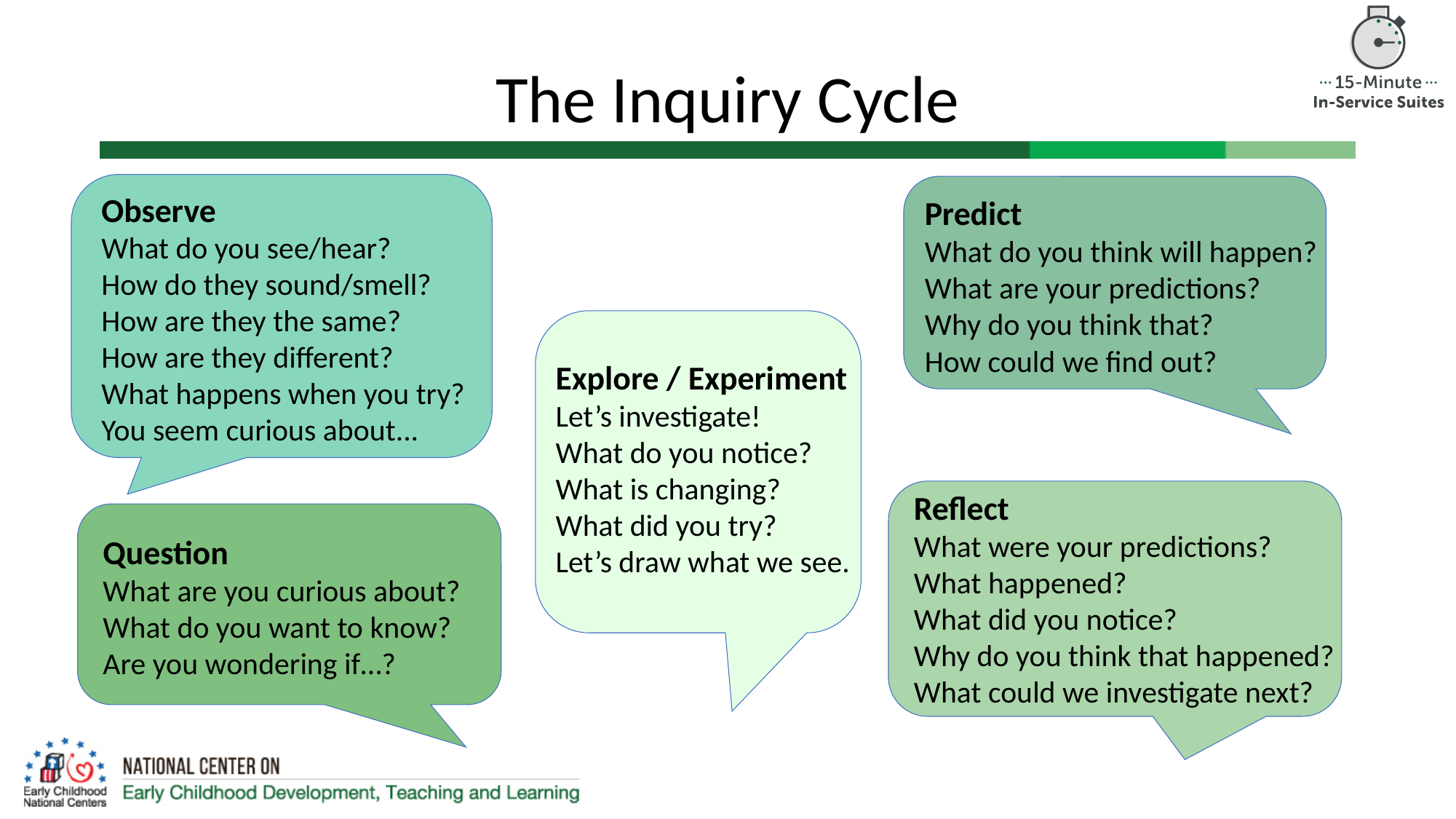

# The Inquiry Cycle

Observe
What do you see/hear?
How do they sound/smell?
How are they the same?
How are they different?
What happens when you try?
You seem curious about...

Predict
What do you think will happen?
What are your predictions?
Why do you think that?
How could we find out?

Explore / Experiment
Let’s investigate!
What do you notice?
What is changing?
What did you try?
Let’s draw what we see.

Reflect
What were your predictions?
What happened?
What did you notice?
Why do you think that happened?
What could we investigate next?

Question
What are you curious about?
What do you want to know?
Are you wondering if…?